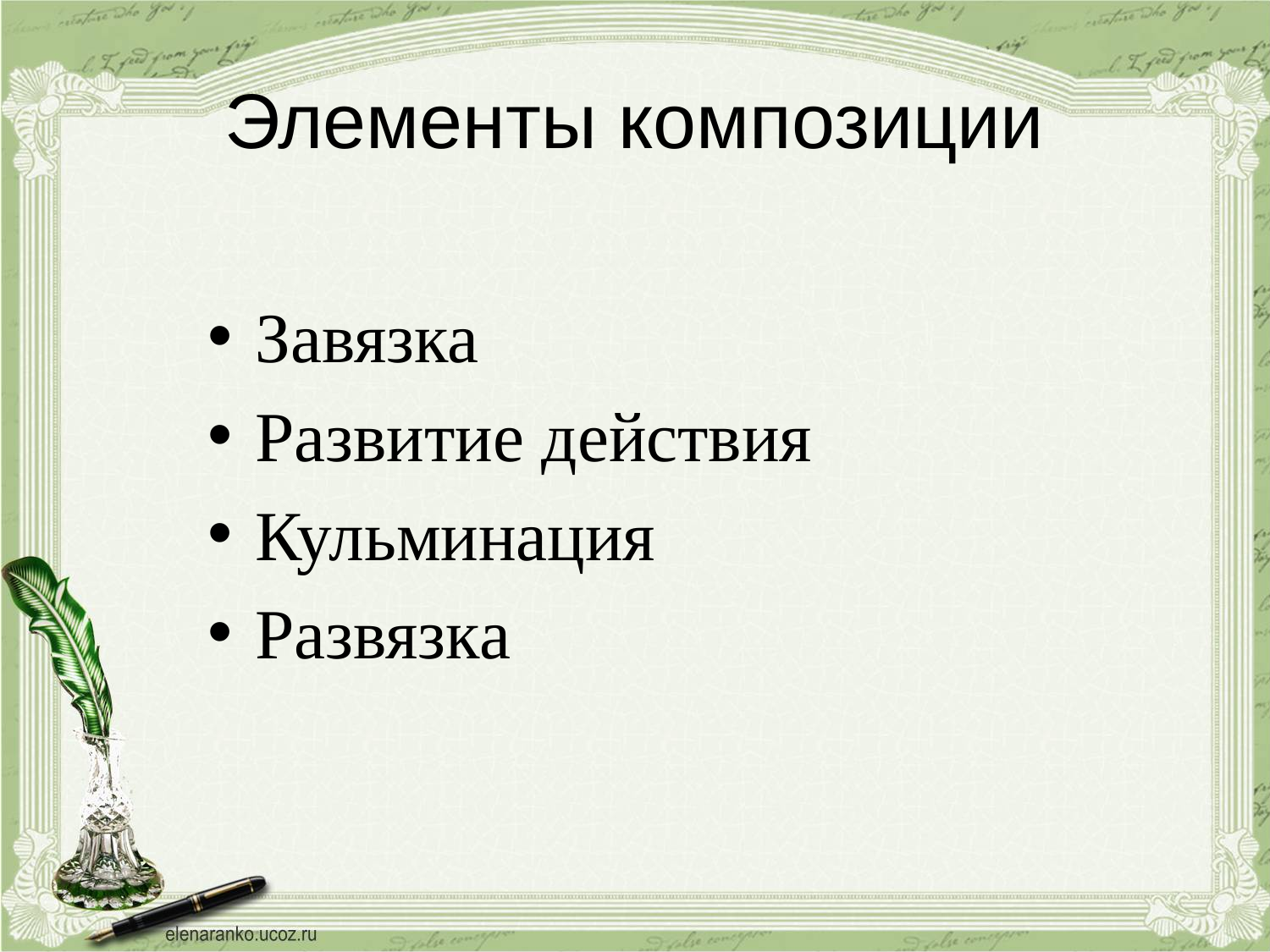

# Элементы композиции
Завязка
Развитие действия
Кульминация
Развязка